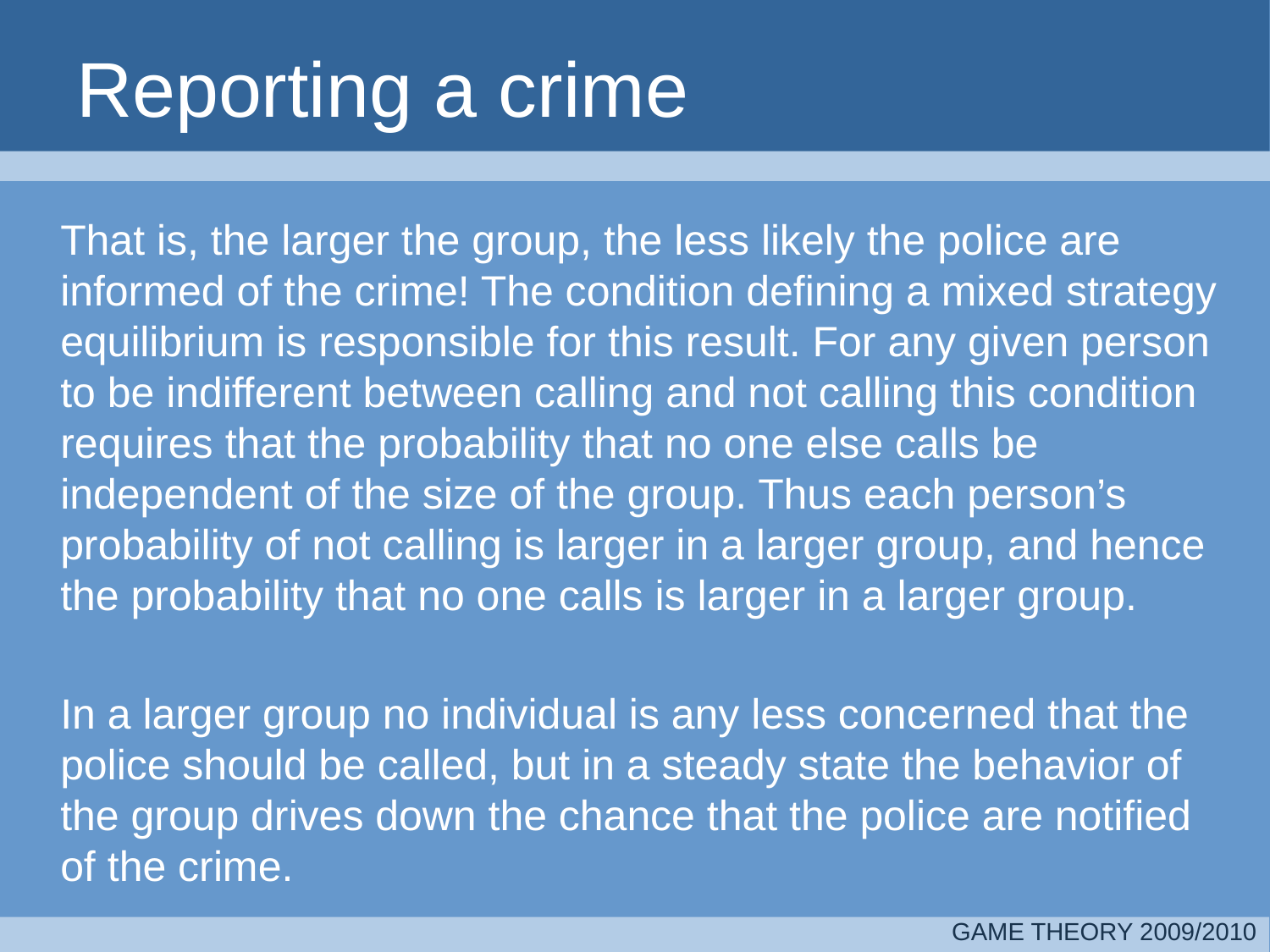

# Reporting a crime
	That is, the larger the group, the less likely the police are informed of the crime! The condition defining a mixed strategy equilibrium is responsible for this result. For any given person to be indifferent between calling and not calling this condition requires that the probability that no one else calls be independent of the size of the group. Thus each person’s probability of not calling is larger in a larger group, and hence the probability that no one calls is larger in a larger group.

	In a larger group no individual is any less concerned that the police should be called, but in a steady state the behavior of the group drives down the chance that the police are notified of the crime.
GAME THEORY 2009/2010